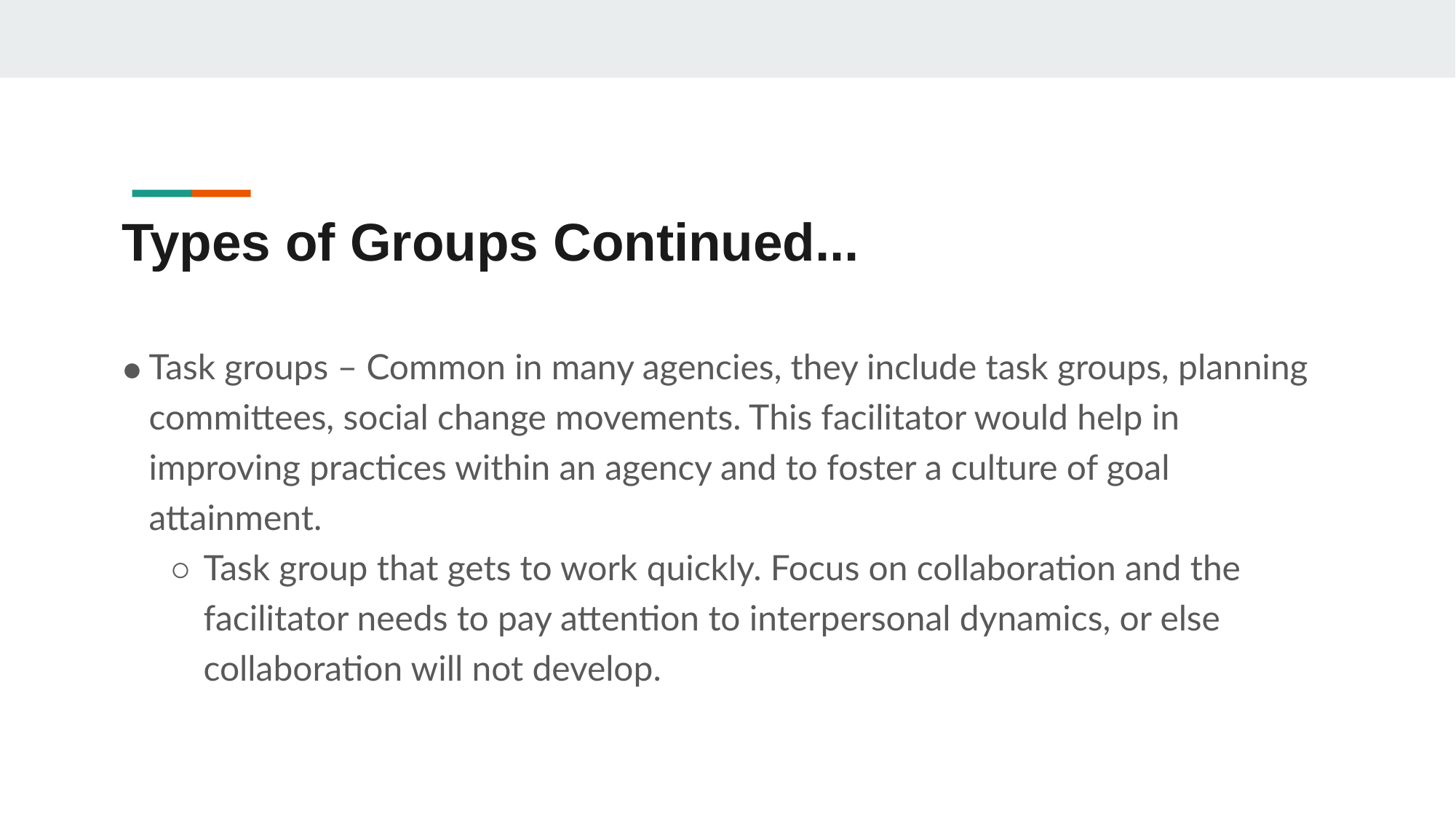

# Types of Groups Continued...
Task groups – Common in many agencies, they include task groups, planning committees, social change movements. This facilitator would help in improving practices within an agency and to foster a culture of goal attainment.
Task group that gets to work quickly. Focus on collaboration and the facilitator needs to pay attention to interpersonal dynamics, or else collaboration will not develop.